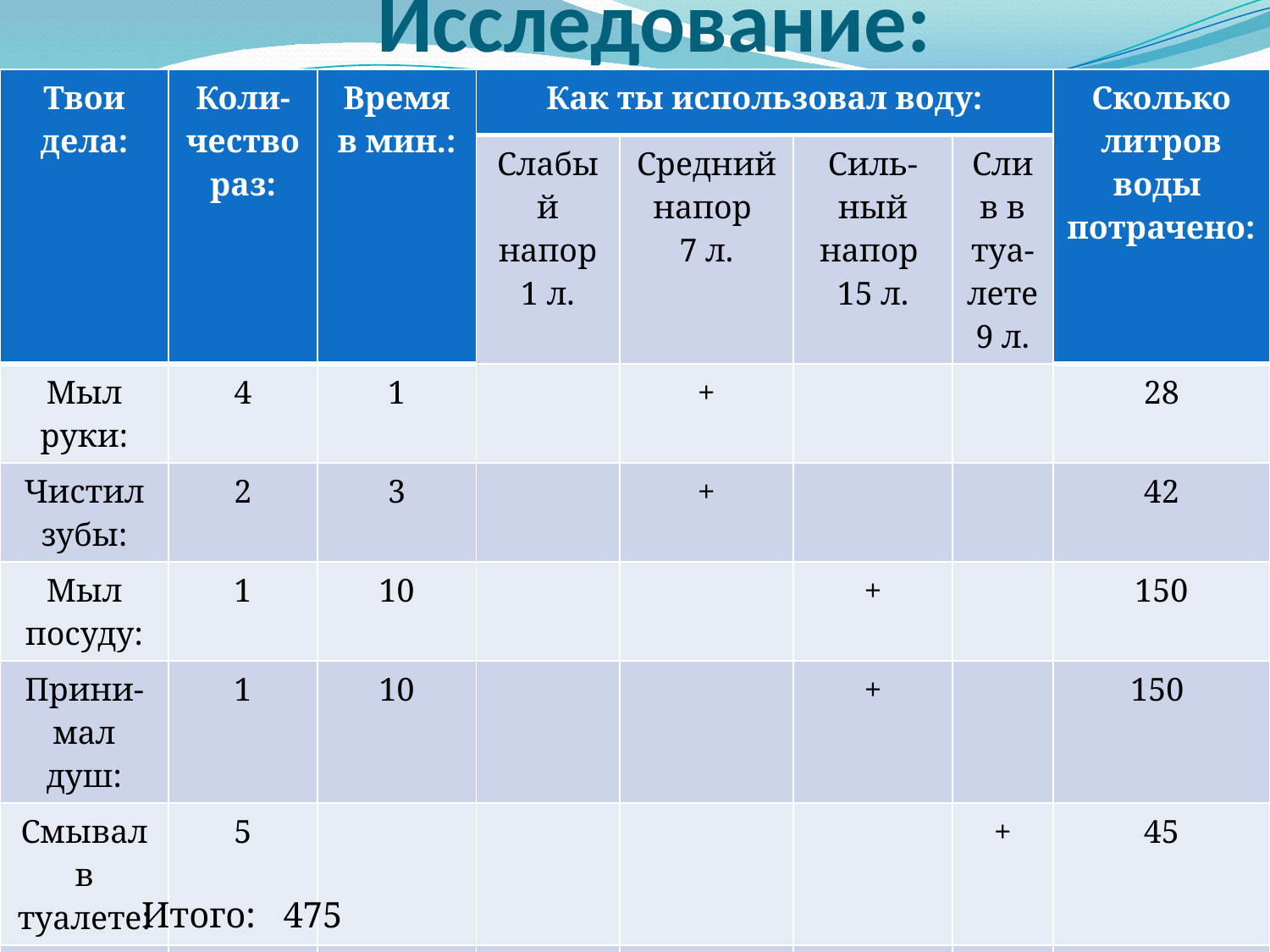

# Исследование:
| Твои дела: | Коли-чество раз: | Время в мин.: | Как ты использовал воду: |  |  |  | Сколько литров воды потрачено: |
| --- | --- | --- | --- | --- | --- | --- | --- |
|  |  |  | Слабый напор 1 л. | Средний напор 7 л. | Силь-ный напор 15 л. | Слив в туа-лете 9 л. |  |
| Мыл руки: | 4 | 1 |  | + |  |  | 28 |
| Чистил зубы: | 2 | 3 |  | + |  |  | 42 |
| Мыл посуду: | 1 | 10 |  |  | + |  | 150 |
| Прини-мал душ: | 1 | 10 |  |  | + |  | 150 |
| Смывал в туалете: | 5 |  |  |  |  | + | 45 |
| Мыл обувь: | 1 | 4 |  |  | + |  | 60 |
Итого:   475